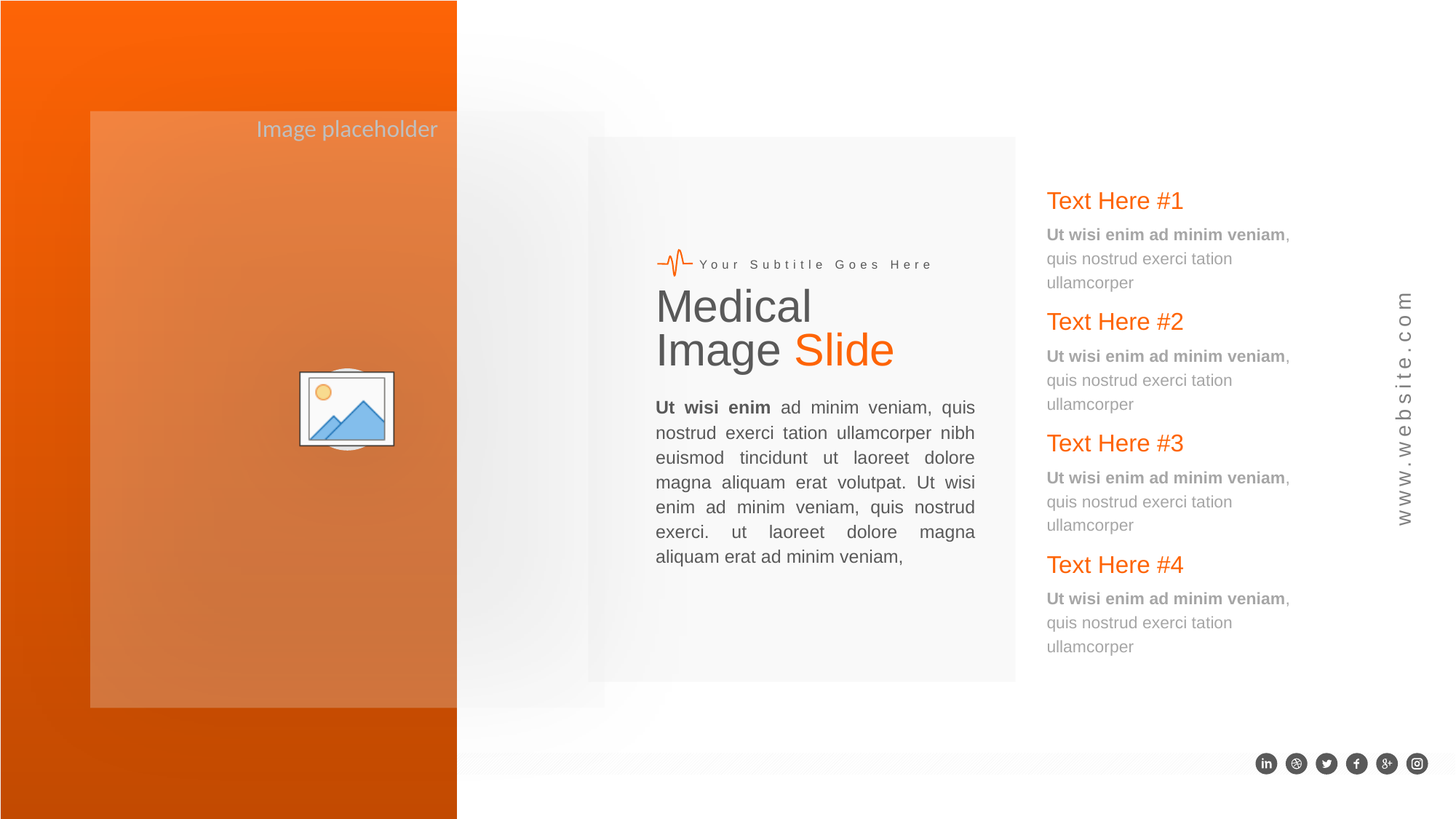

Text Here #1
Ut wisi enim ad minim veniam, quis nostrud exerci tation ullamcorper
Your Subtitle Goes Here

Medical
Image Slide
Text Here #2
Ut wisi enim ad minim veniam, quis nostrud exerci tation ullamcorper

Ut wisi enim ad minim veniam, quis nostrud exerci tation ullamcorper nibh euismod tincidunt ut laoreet dolore magna aliquam erat volutpat. Ut wisi enim ad minim veniam, quis nostrud exerci. ut laoreet dolore magna aliquam erat ad minim veniam,
Text Here #3
Ut wisi enim ad minim veniam, quis nostrud exerci tation ullamcorper
Text Here #4
Ut wisi enim ad minim veniam, quis nostrud exerci tation ullamcorper